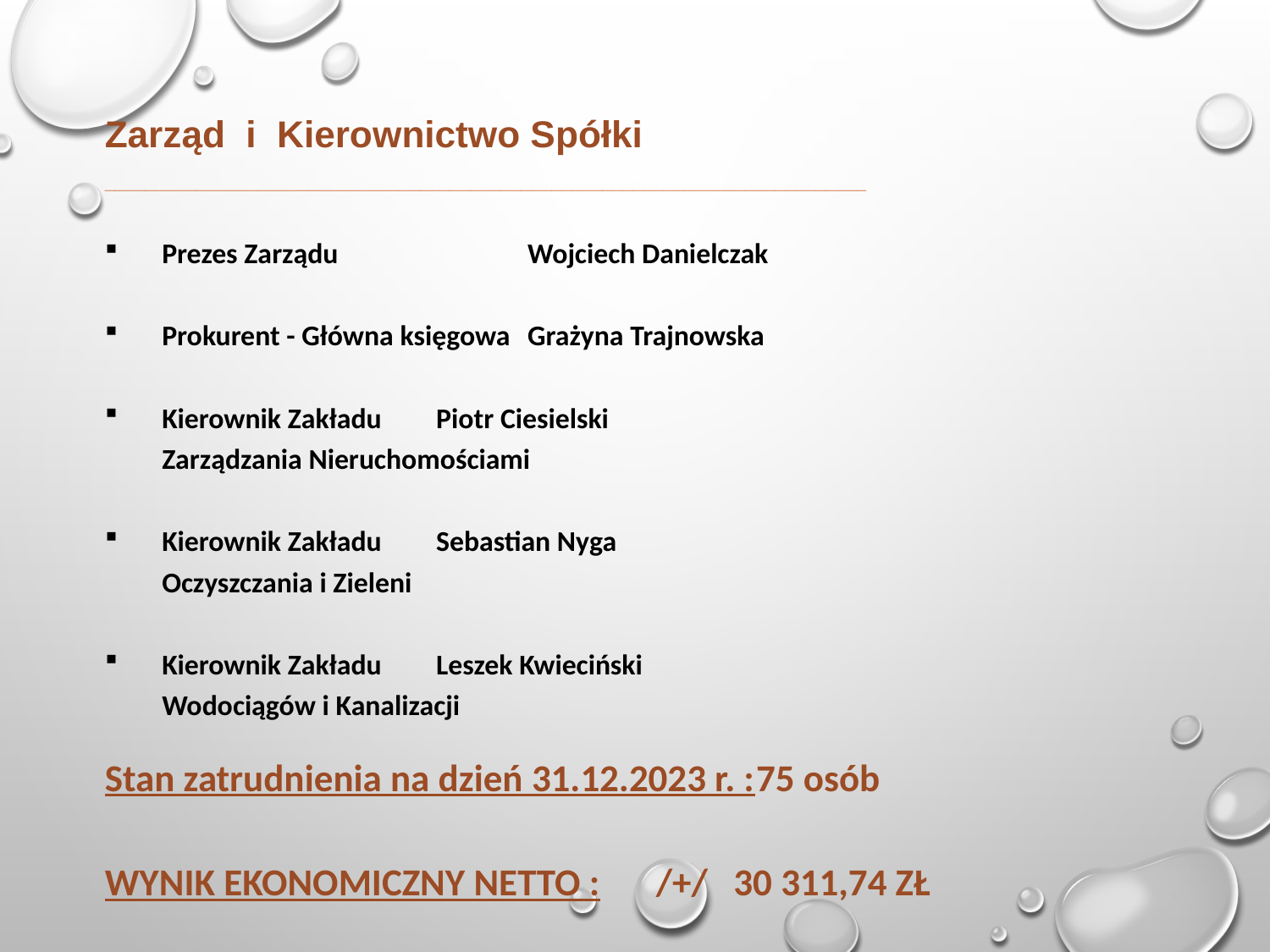

Zarząd  i  Kierownictwo Spółki
___________________________________________________________________________

Prezes Zarządu		                      	Wojciech Danielczak

Prokurent - Główna księgowa			Grażyna Trajnowska

Kierownik Zakładu				Piotr Ciesielski
Zarządzania Nieruchomościami

Kierownik Zakładu 				Sebastian Nyga
Oczyszczania i Zieleni

Kierownik Zakładu				Leszek Kwieciński
Wodociągów i Kanalizacji
Stan zatrudnienia na dzień 31.12.2023 r. :	75 osób

WYNIK EKONOMICZNY NETTO :	     /+/   30 311,74 ZŁ